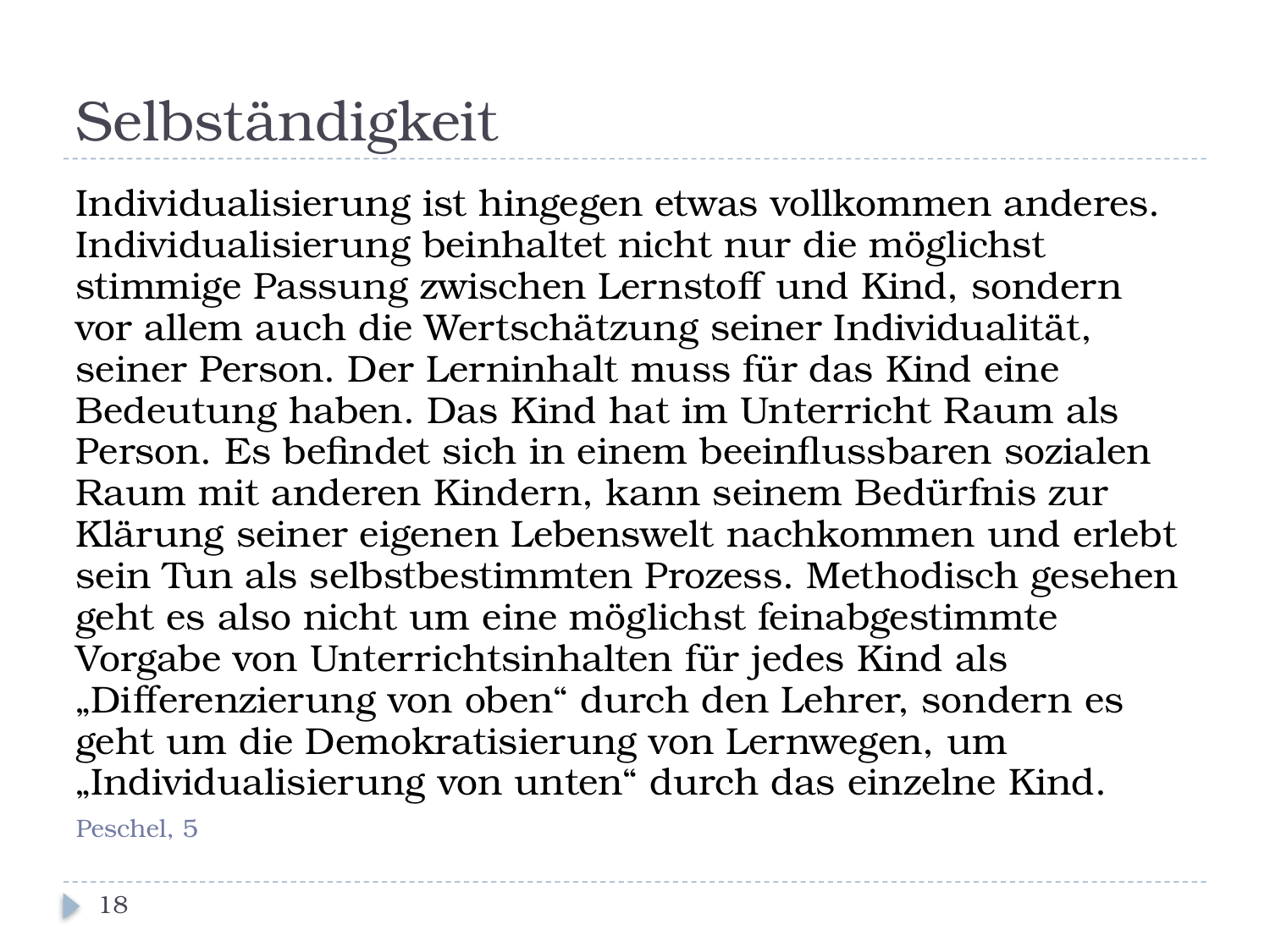

# Selbständigkeit
Individualisierung ist hingegen etwas vollkommen anderes. Individualisierung beinhaltet nicht nur die möglichst stimmige Passung zwischen Lernstoff und Kind, sondern vor allem auch die Wertschätzung seiner Individualität, seiner Person. Der Lerninhalt muss für das Kind eine Bedeutung haben. Das Kind hat im Unterricht Raum als Person. Es befindet sich in einem beeinflussbaren sozialen Raum mit anderen Kindern, kann seinem Bedürfnis zur Klärung seiner eigenen Lebenswelt nachkommen und erlebt sein Tun als selbstbestimmten Prozess. Methodisch gesehen geht es also nicht um eine möglichst feinabgestimmte Vorgabe von Unterrichtsinhalten für jedes Kind als „Differenzierung von oben“ durch den Lehrer, sondern es geht um die Demokratisierung von Lernwegen, um „Individualisierung von unten“ durch das einzelne Kind.
Peschel, 5
18